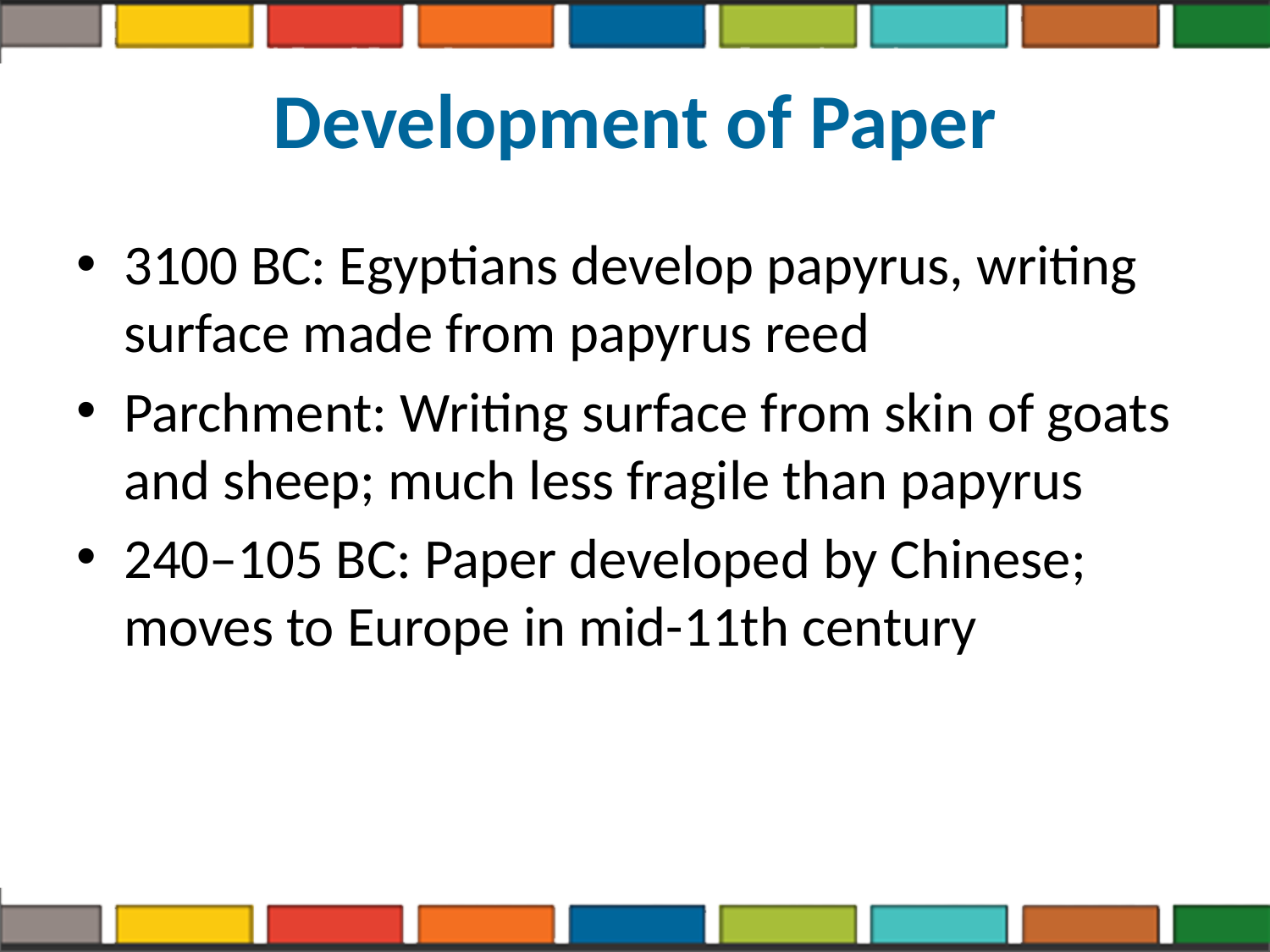

# Development of Paper
3100 BC: Egyptians develop papyrus, writing surface made from papyrus reed
Parchment: Writing surface from skin of goats and sheep; much less fragile than papyrus
240–105 BC: Paper developed by Chinese;  moves to Europe in mid-11th century